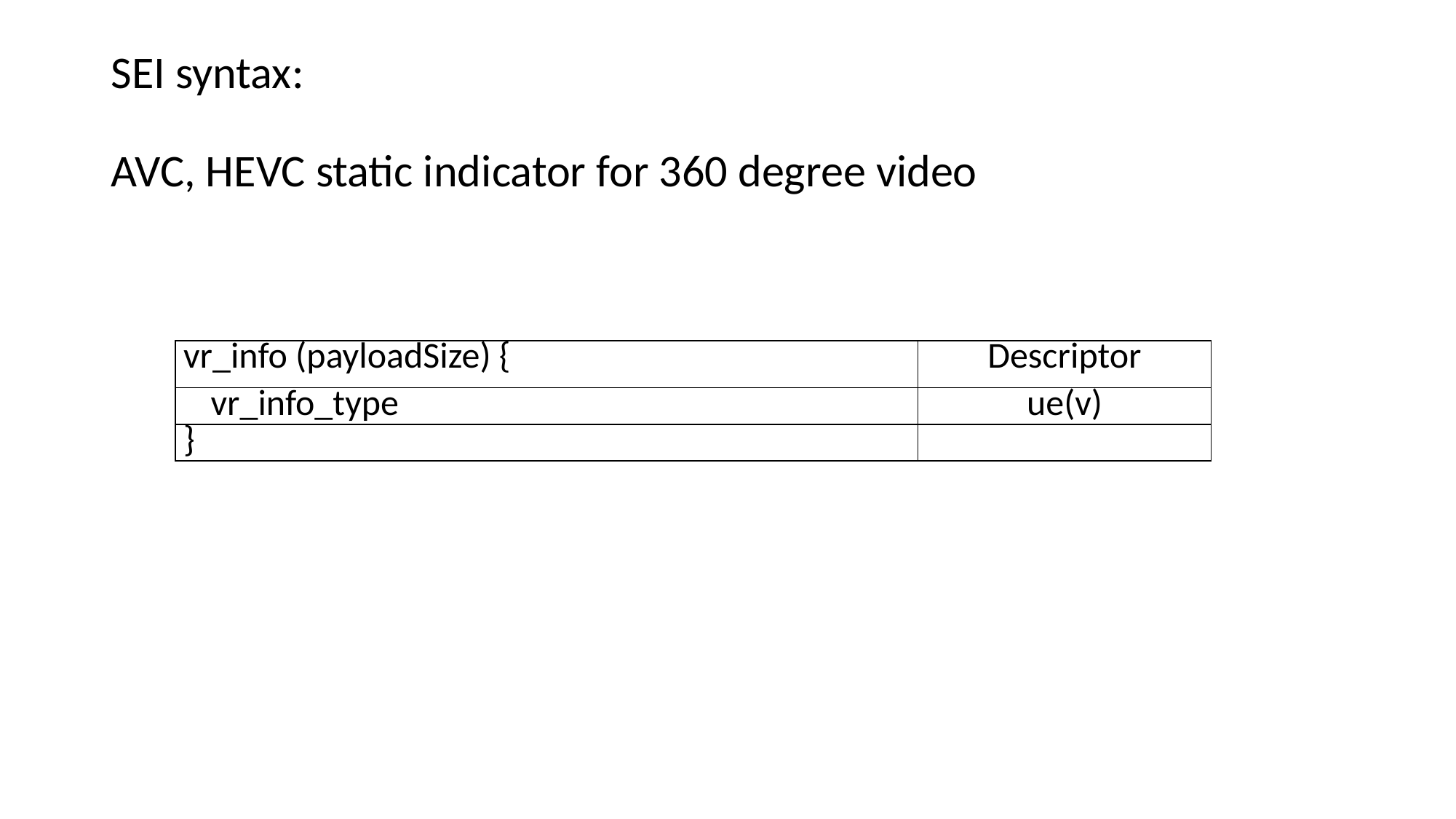

# SEI syntax: AVC, HEVC static indicator for 360 degree video
| vr\_info (payloadSize) { | Descriptor |
| --- | --- |
| vr\_info\_type | ue(v) |
| } |  |